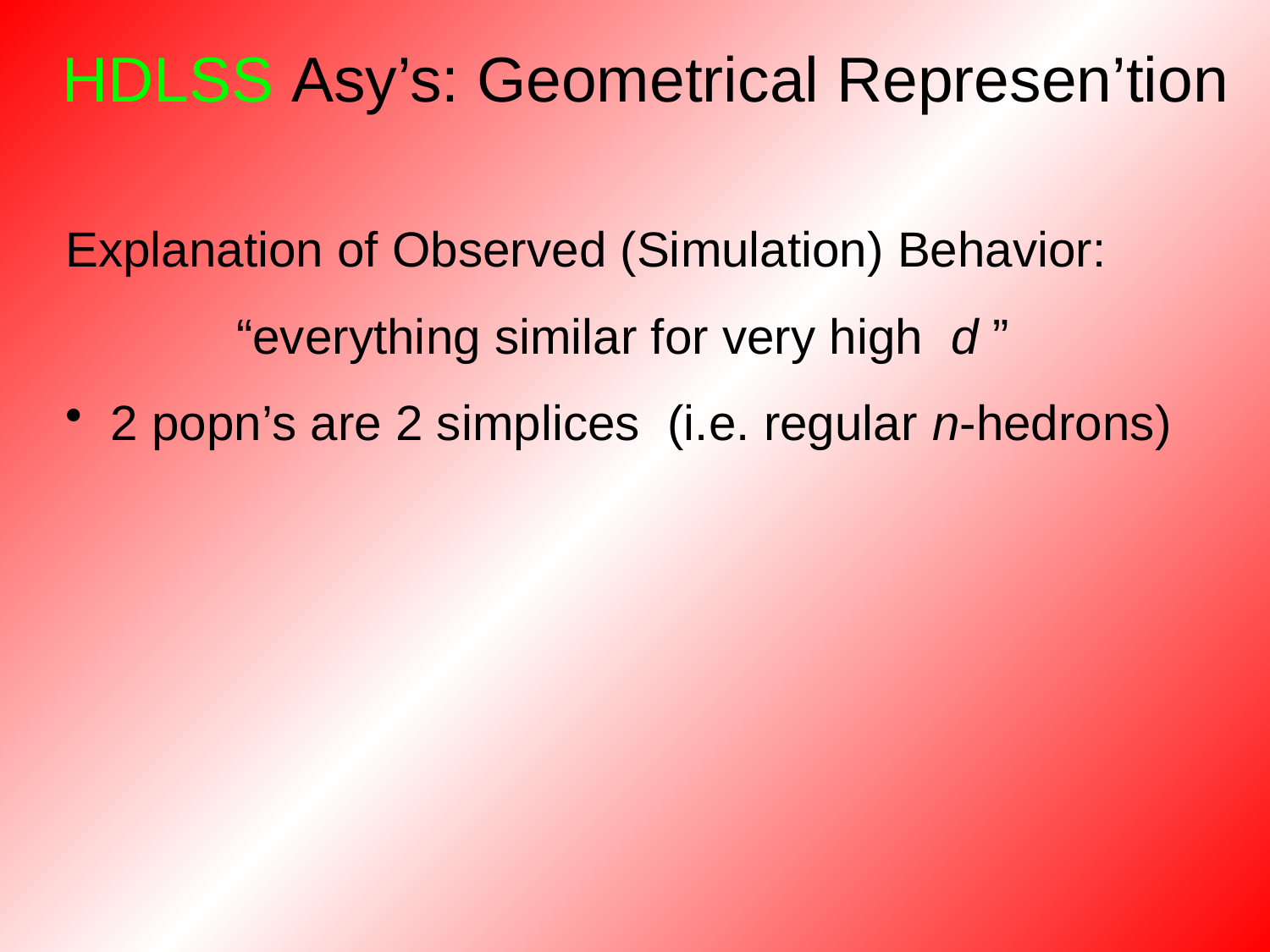

HDLSS Asy’s: Geometrical Represen’tion
Explanation of Observed (Simulation) Behavior:
“everything similar for very high  d ”
  2 popn’s are 2 simplices  (i.e. regular n-hedrons)